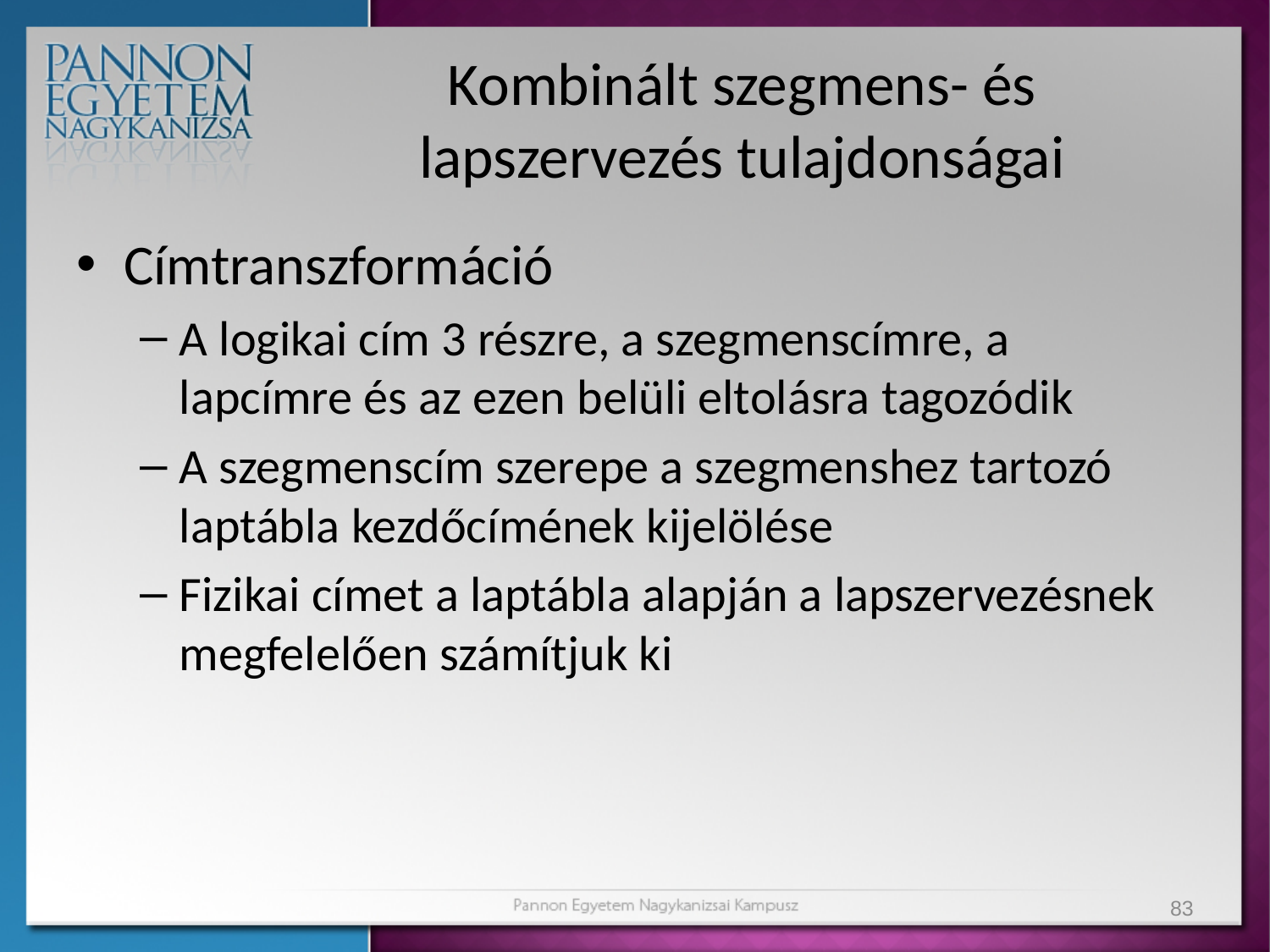

# Kombinált szegmens- és lapszervezés tulajdonságai
Címtranszformáció
A logikai cím 3 részre, a szegmenscímre, a lapcímre és az ezen belüli eltolásra tagozódik
A szegmenscím szerepe a szegmenshez tartozó laptábla kezdőcímének kijelölése
Fizikai címet a laptábla alapján a lapszervezésnek megfelelően számítjuk ki
83